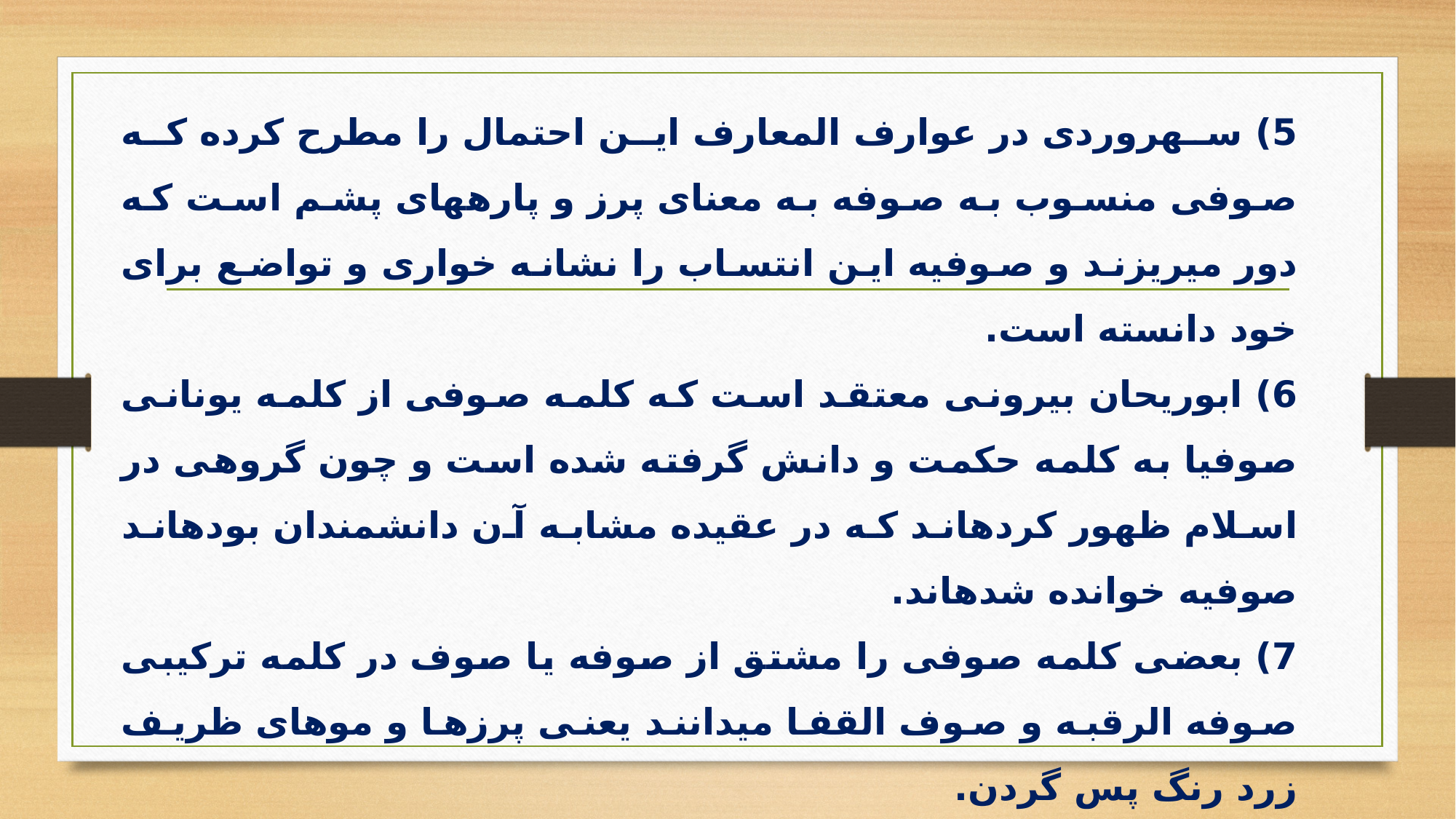

5) سهروردی در عوارف المعارف این احتمال را مطرح کرده که صوفی منسوب به صوفه به معنای پرز و پاره­های پشم است که دور می­ریزند و صوفیه این انتساب را نشانه خواری و تواضع برای خود دانسته است.
6) ابوریحان بیرونی معتقد است که کلمه صوفی از کلمه یونانی صوفیا به کلمه حکمت و دانش گرفته شده است و چون گروهی در اسلام ظهور کرده­اند که در عقیده مشابه آن دانشمندان بوده­اند صوفیه خوانده شده­اند.
7) بعضی کلمه صوفی را مشتق از صوفه یا صوف در کلمه ترکیبی صوفه الرقبه و صوف القفا می­دانند یعنی پرزها و موهای ظریف زرد رنگ پس گردن.
8) بعضی صوفی را منسوب به صوفه و بنی صوفه می­دانند که در روزگاران قدیم نام قبیله­ای بوده که افراد آن را از خادمان کعبه و راهنمایان حجاج دانسته­اند.